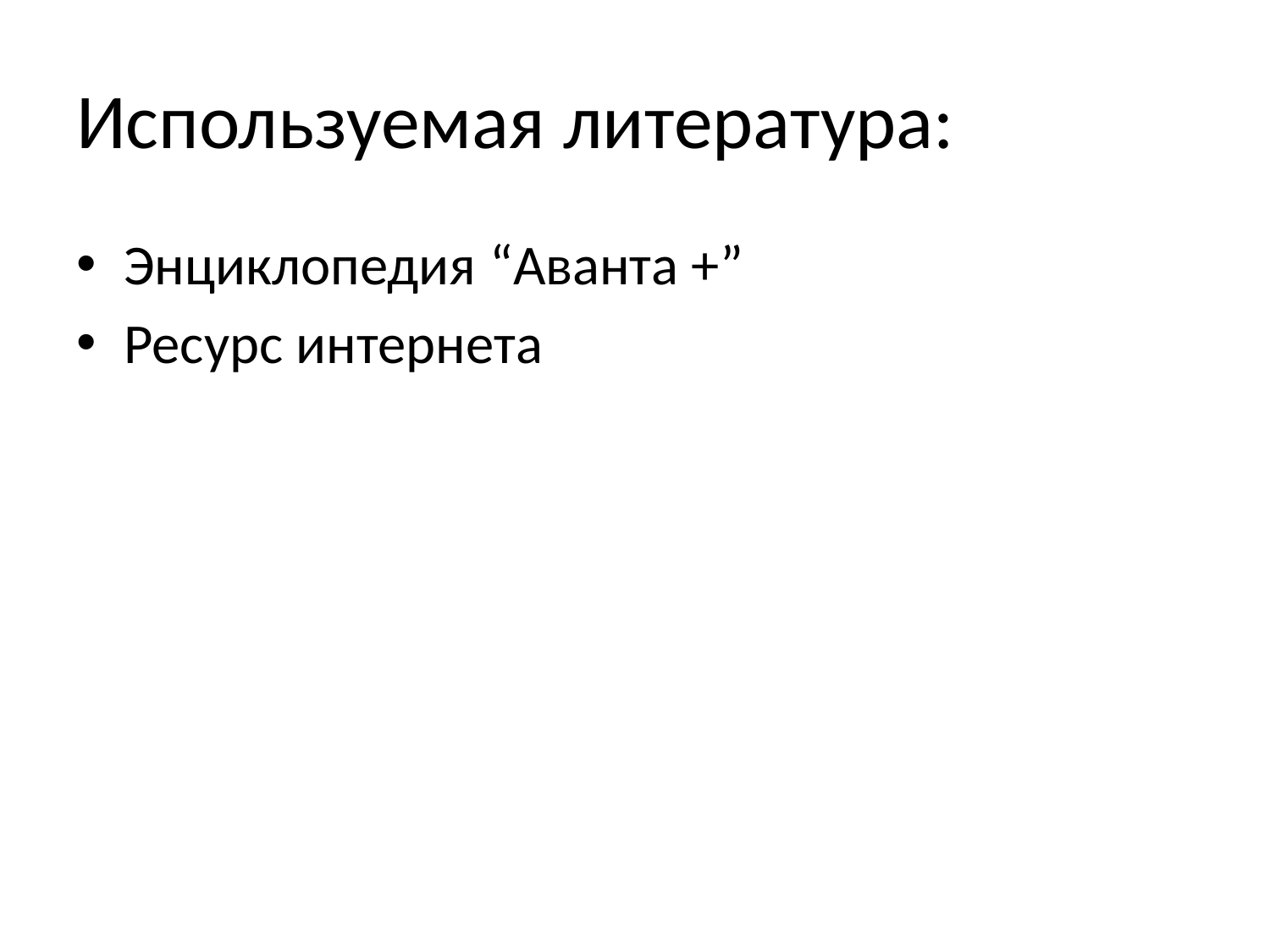

# Используемая литература:
Энциклопедия “Аванта +”
Ресурс интернета